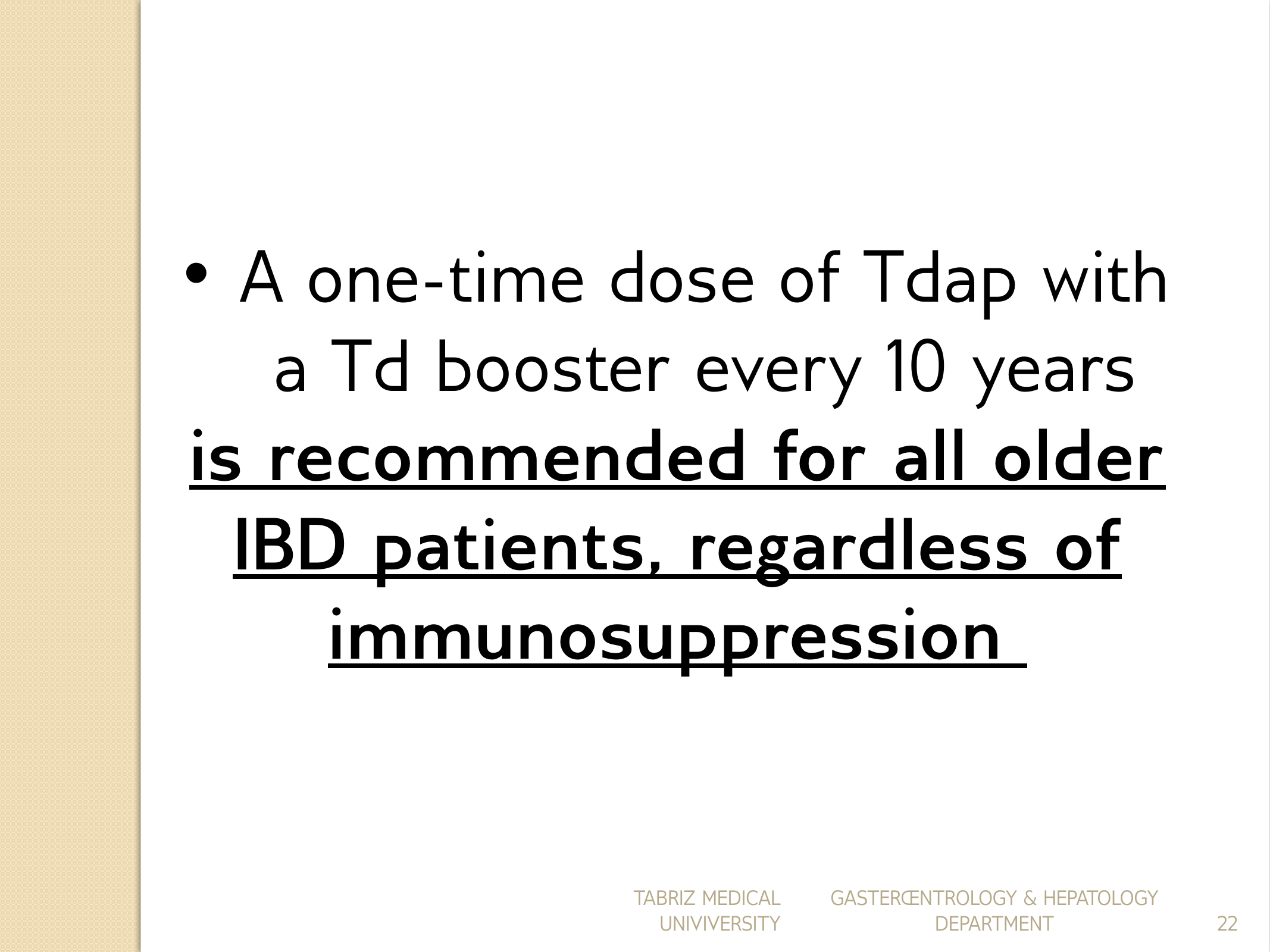

A one-time dose of Tdap with a Td booster every 10 years
is recommended for all older IBD patients, regardless of
immunosuppression

TABRIZ MEDICAL UNIVIVERSITY
GASTEROENTROLOGY & HEPATOLOGY DEPARTMENT
22